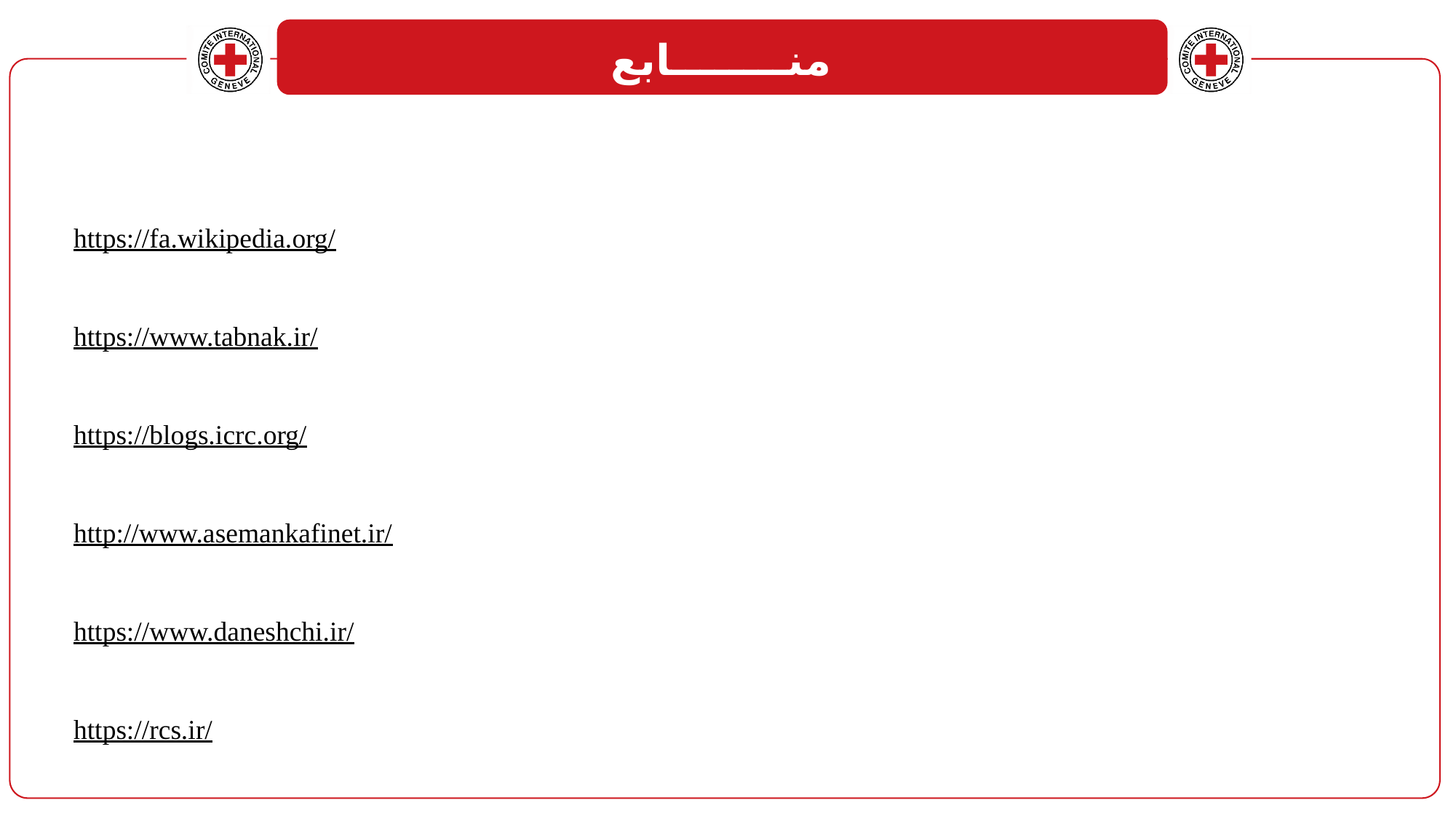

منــــــــابع
https://fa.wikipedia.org/
https://www.tabnak.ir/
https://blogs.icrc.org/
http://www.asemankafinet.ir/
https://www.daneshchi.ir/
https://rcs.ir/